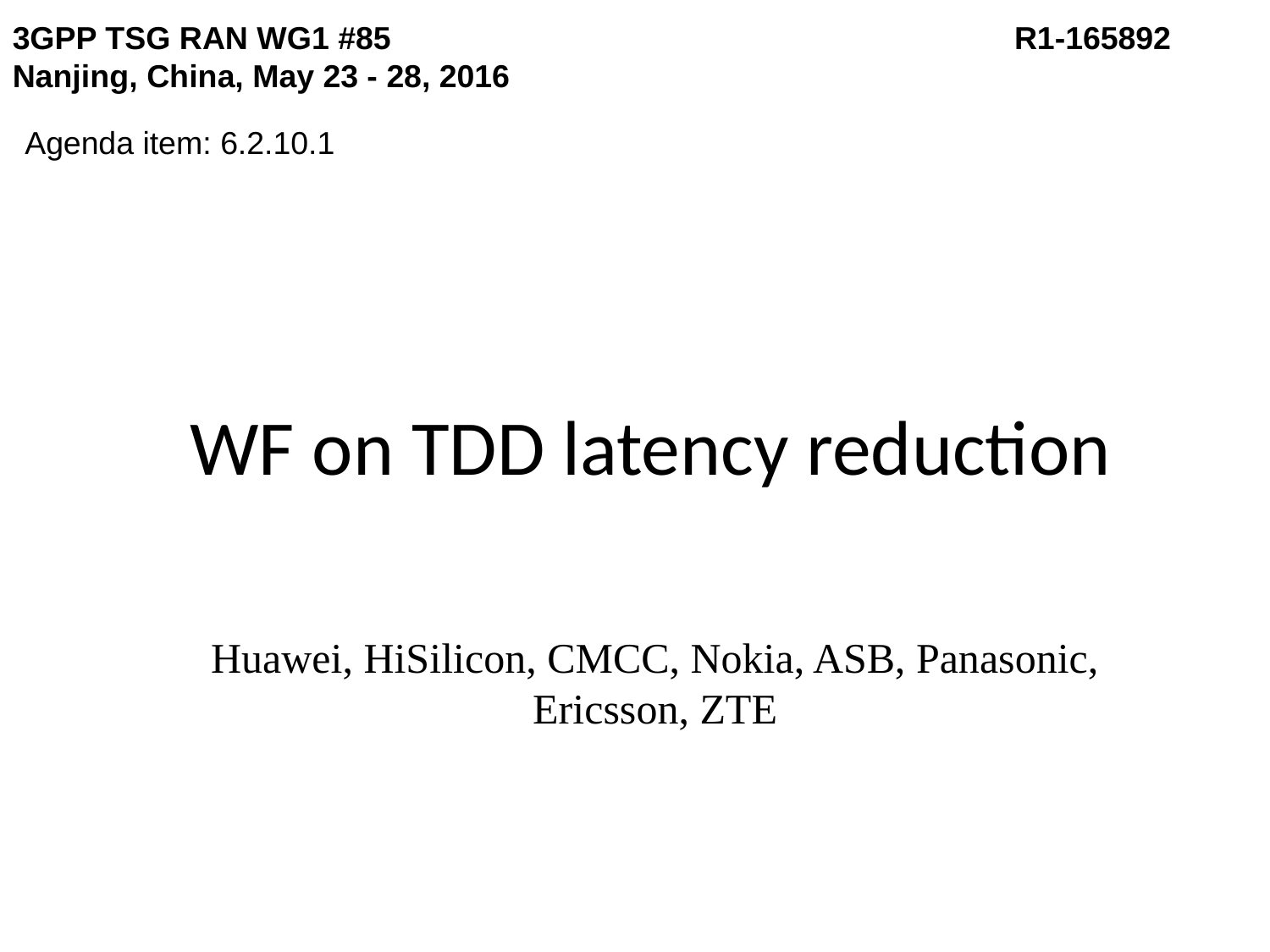

3GPP TSG RAN WG1 #85	             			                           R1-165892
Nanjing, China, May 23 - 28, 2016
Agenda item: 6.2.10.1
# WF on TDD latency reduction
Huawei, HiSilicon, CMCC, Nokia, ASB, Panasonic, Ericsson, ZTE